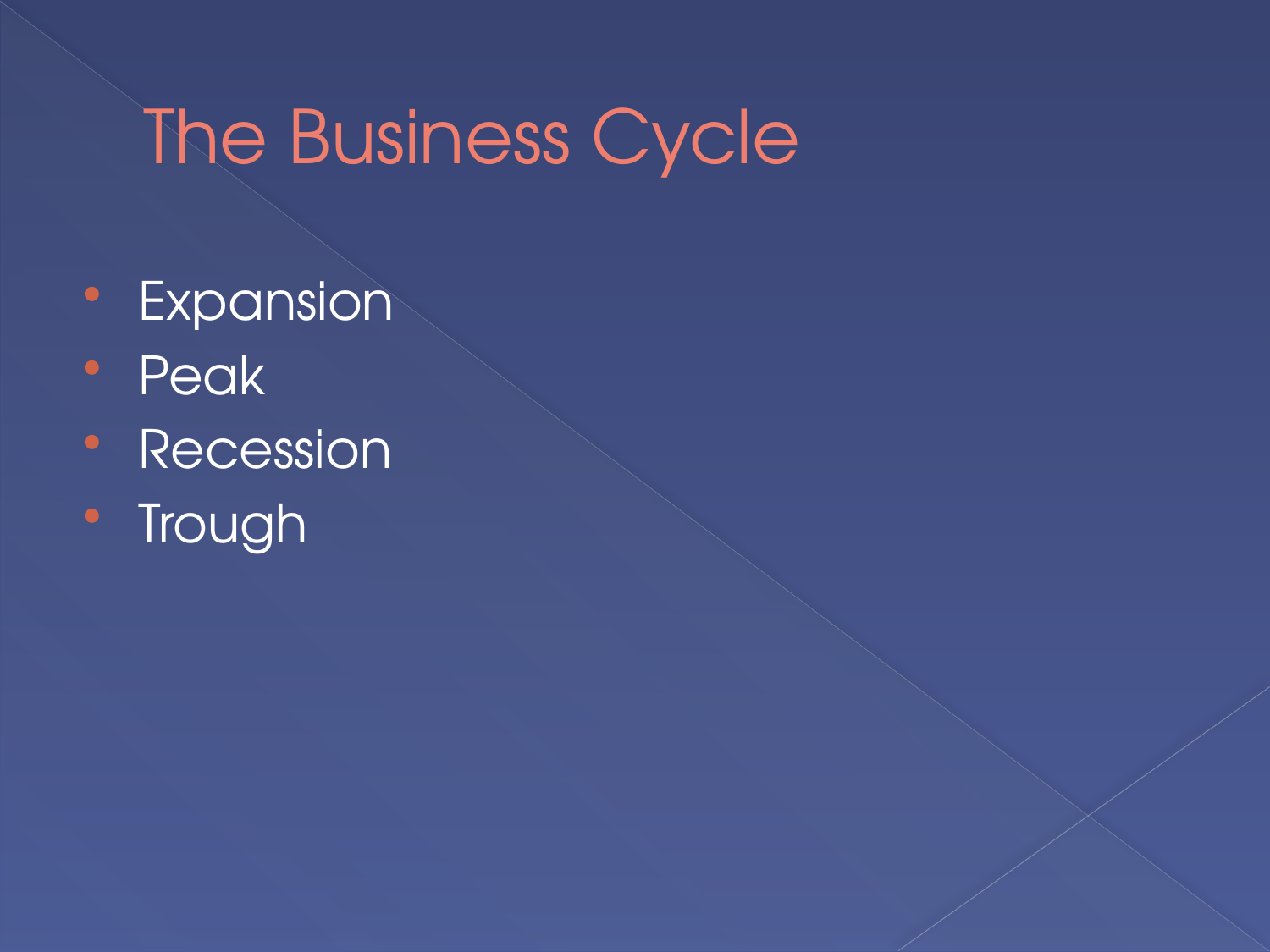

# The Business Cycle
Expansion
Peak
Recession
Trough